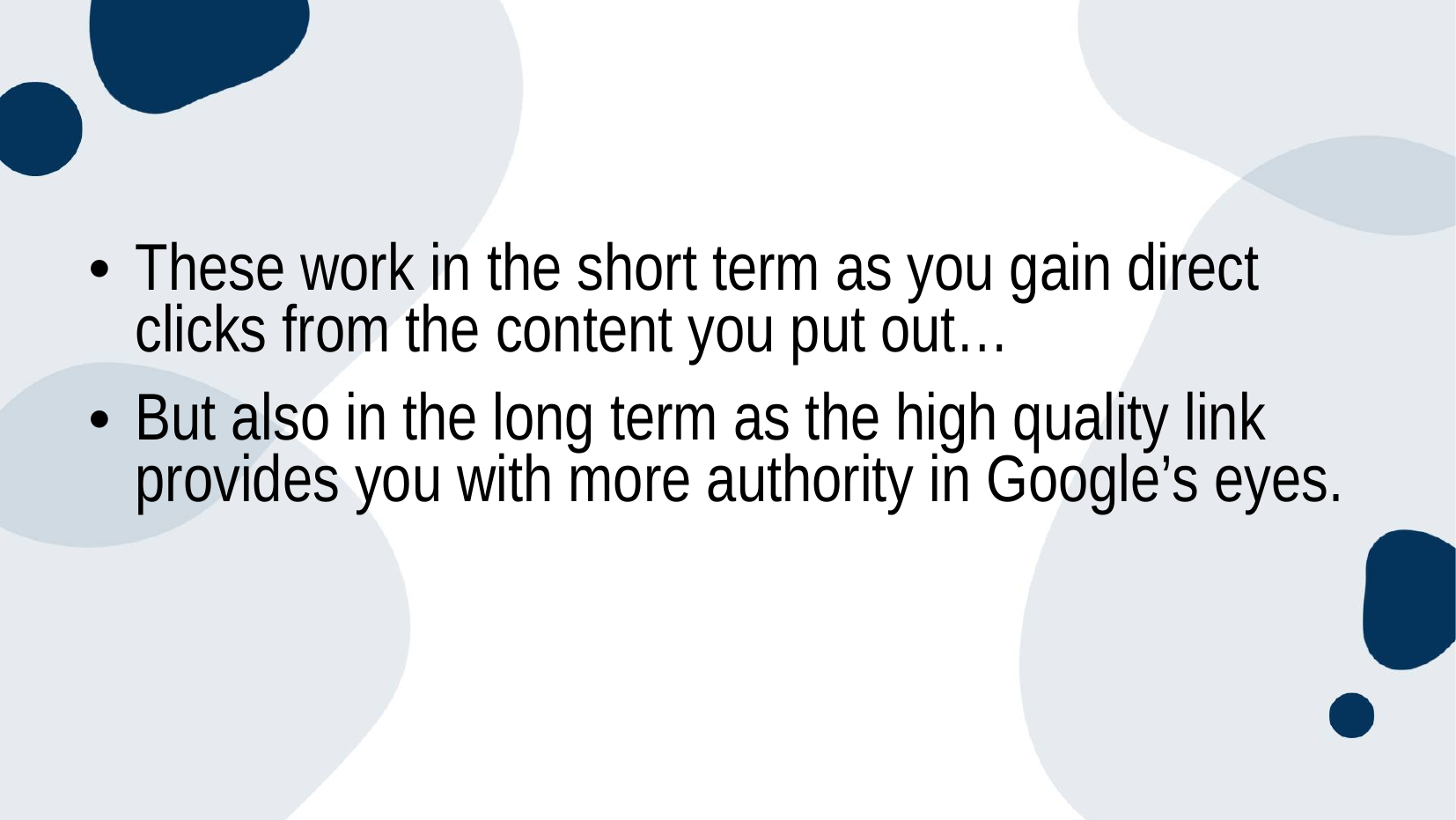

These work in the short term as you gain direct clicks from the content you put out…
But also in the long term as the high quality link provides you with more authority in Google’s eyes.